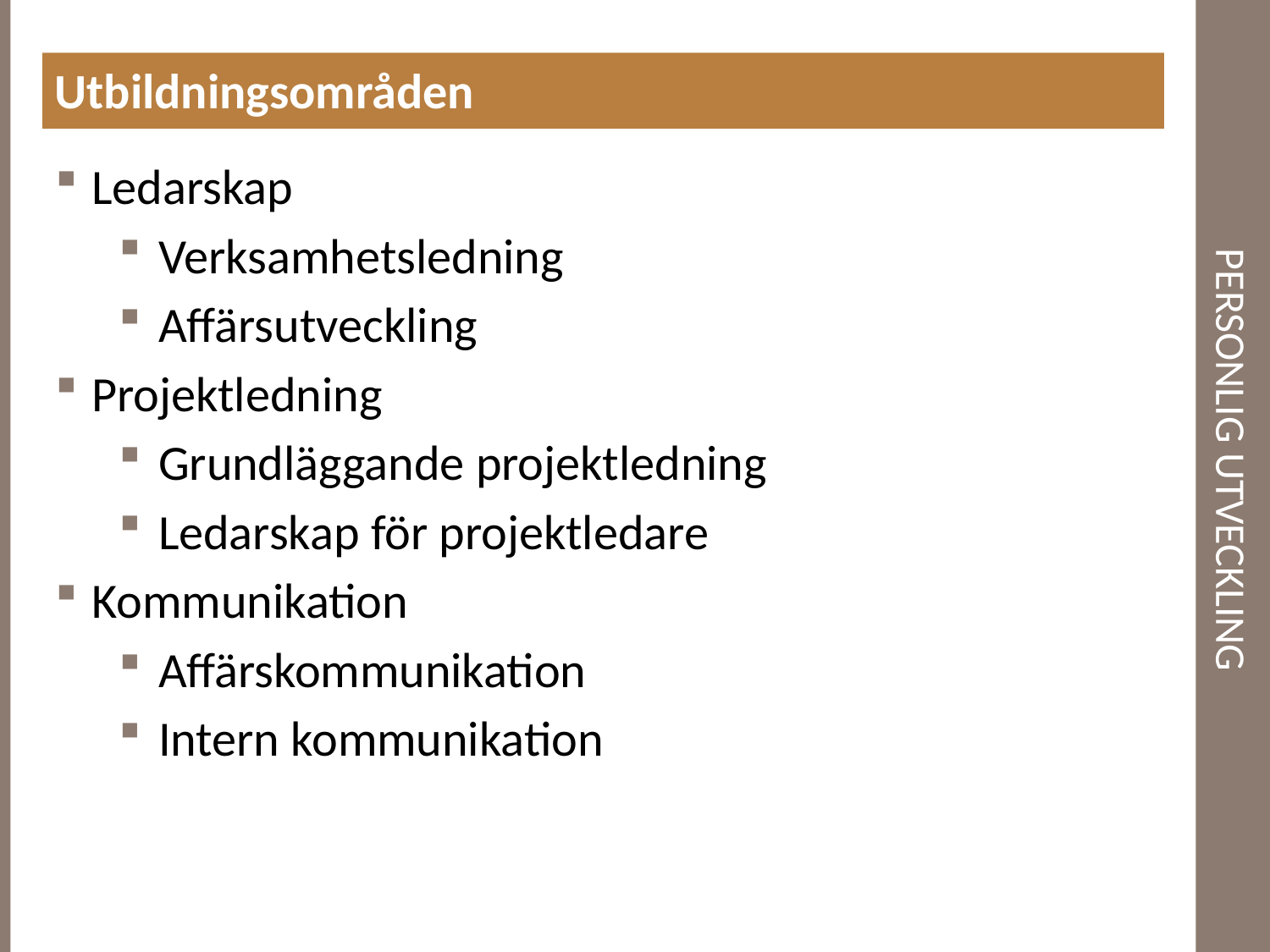

Utbildningsområden
# personlig utveckling
Ledarskap
Verksamhetsledning
Affärsutveckling
Projektledning
Grundläggande projektledning
Ledarskap för projektledare
Kommunikation
Affärskommunikation
Intern kommunikation